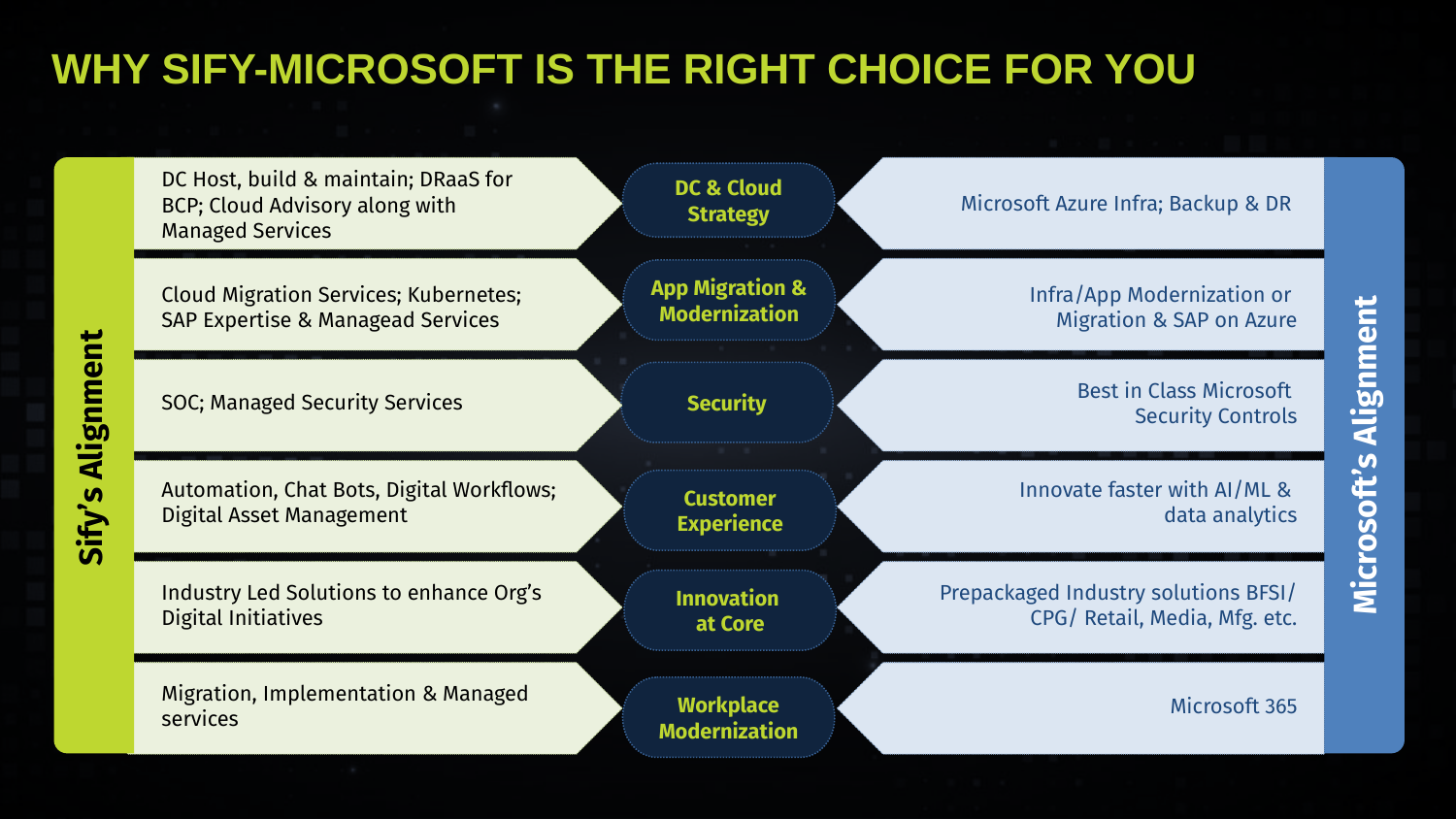

# Why SIFY-MICROSOFT is the right choice for you

DC Host, build & maintain; DRaaS for BCP; Cloud Advisory along with Managed Services
DC & Cloud Strategy
Microsoft Azure Infra; Backup & DR

App Migration & Modernization
Infra/App Modernization or
Migration & SAP on Azure
Cloud Migration Services; Kubernetes;
SAP Expertise & Managead Services

Security
Best in Class Microsoft
Security Controls
SOC; Managed Security Services

Sify’s Alignment
Microsoft’s Alignment

Automation, Chat Bots, Digital Workflows; Digital Asset Management
Innovate faster with AI/ML &
data analytics
Customer Experience

Innovation
at Core
Industry Led Solutions to enhance Org’s Digital Initiatives
Prepackaged Industry solutions BFSI/ CPG/ Retail, Media, Mfg. etc.

Migration, Implementation & Managed services
Workplace Modernization
Microsoft 365